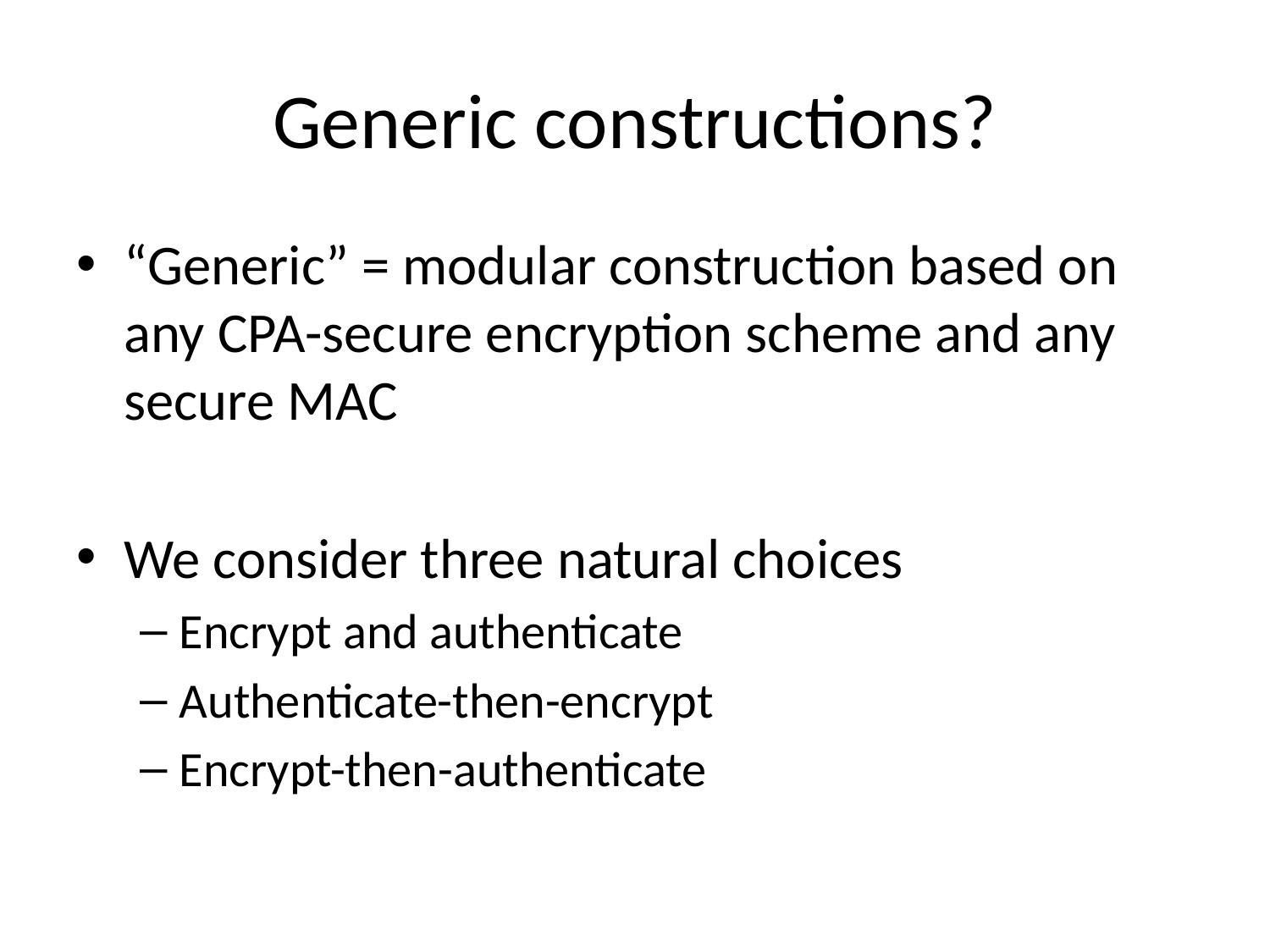

# Generic constructions?
“Generic” = modular construction based on any CPA-secure encryption scheme and any secure MAC

We consider three natural choices
Encrypt and authenticate
Authenticate-then-encrypt
Encrypt-then-authenticate